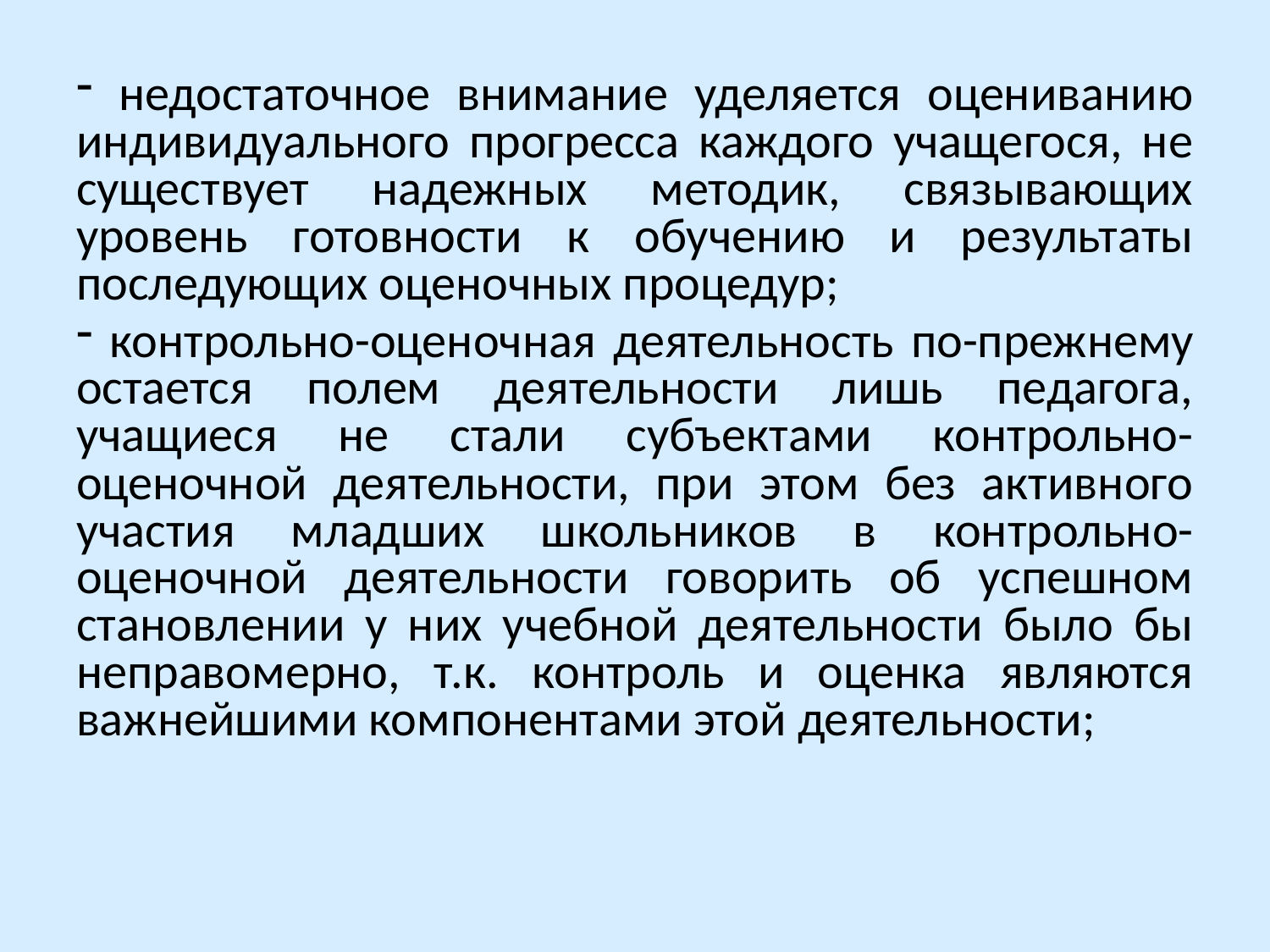

недостаточное внимание уделяется оцениванию индивидуального прогресса каждого учащегося, не существует надежных методик, связывающих уровень готовности к обучению и результаты последующих оценочных процедур;
 контрольно-оценочная деятельность по-прежнему остается полем деятельности лишь педагога, учащиеся не стали субъектами контрольно-оценочной деятельности, при этом без активного участия младших школьников в контрольно-оценочной деятельности говорить об успешном становлении у них учебной деятельности было бы неправомерно, т.к. контроль и оценка являются важнейшими компонентами этой деятельности;